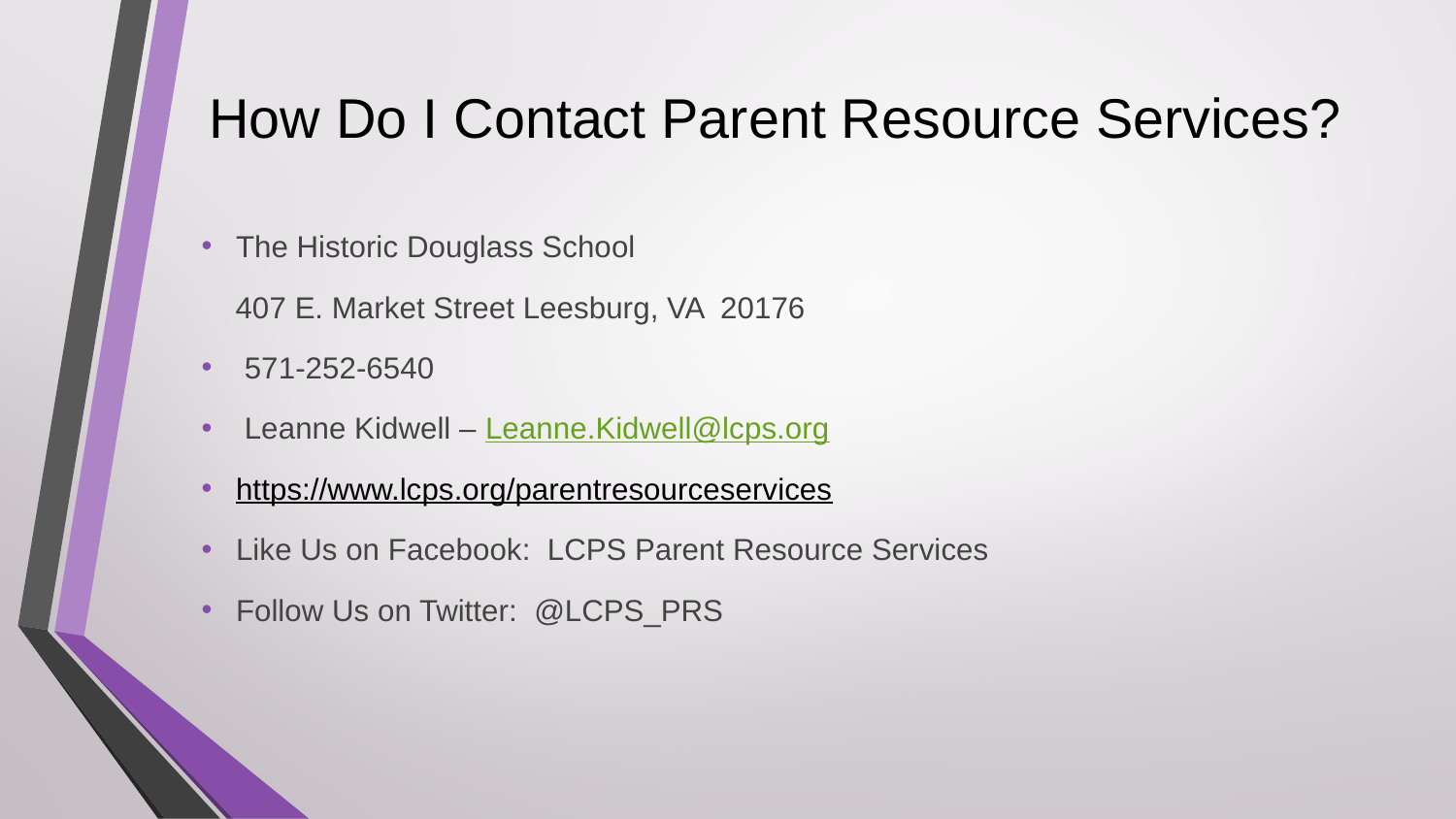

# How Do I Contact Parent Resource Services?
The Historic Douglass School
    407 E. Market Street Leesburg, VA  20176
 571-252-6540
 Leanne Kidwell – Leanne.Kidwell@lcps.org
https://www.lcps.org/parentresourceservices
Like Us on Facebook:  LCPS Parent Resource Services
Follow Us on Twitter:  @LCPS_PRS